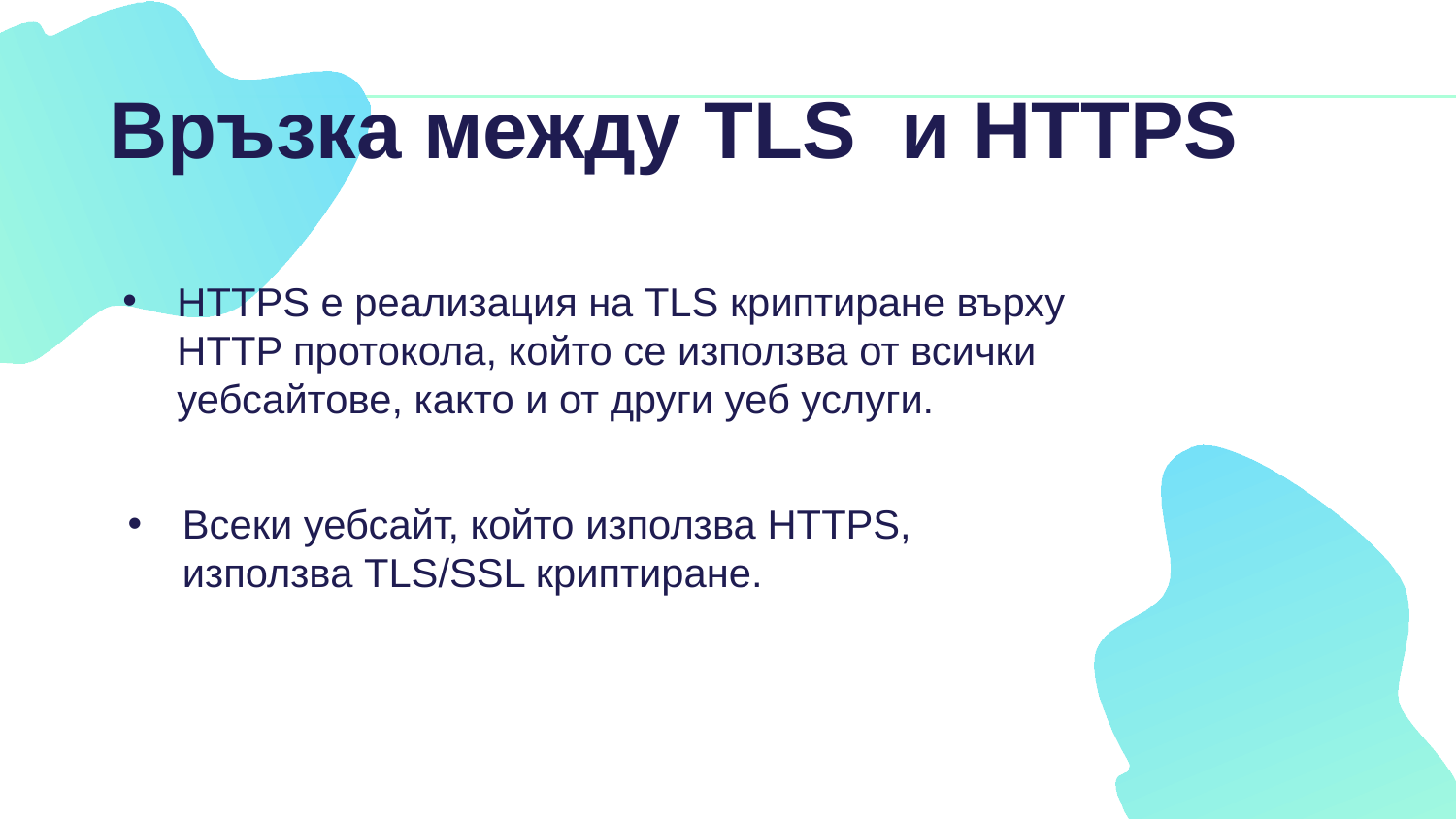

# Връзка между TLS  и HTTPS
HTTPS е реализация на TLS криптиране върху HTTP протокола, който се използва от всички уебсайтове, както и от други уеб услуги.

Всеки уебсайт, който използва HTTPS, използва TLS/SSL криптиране.